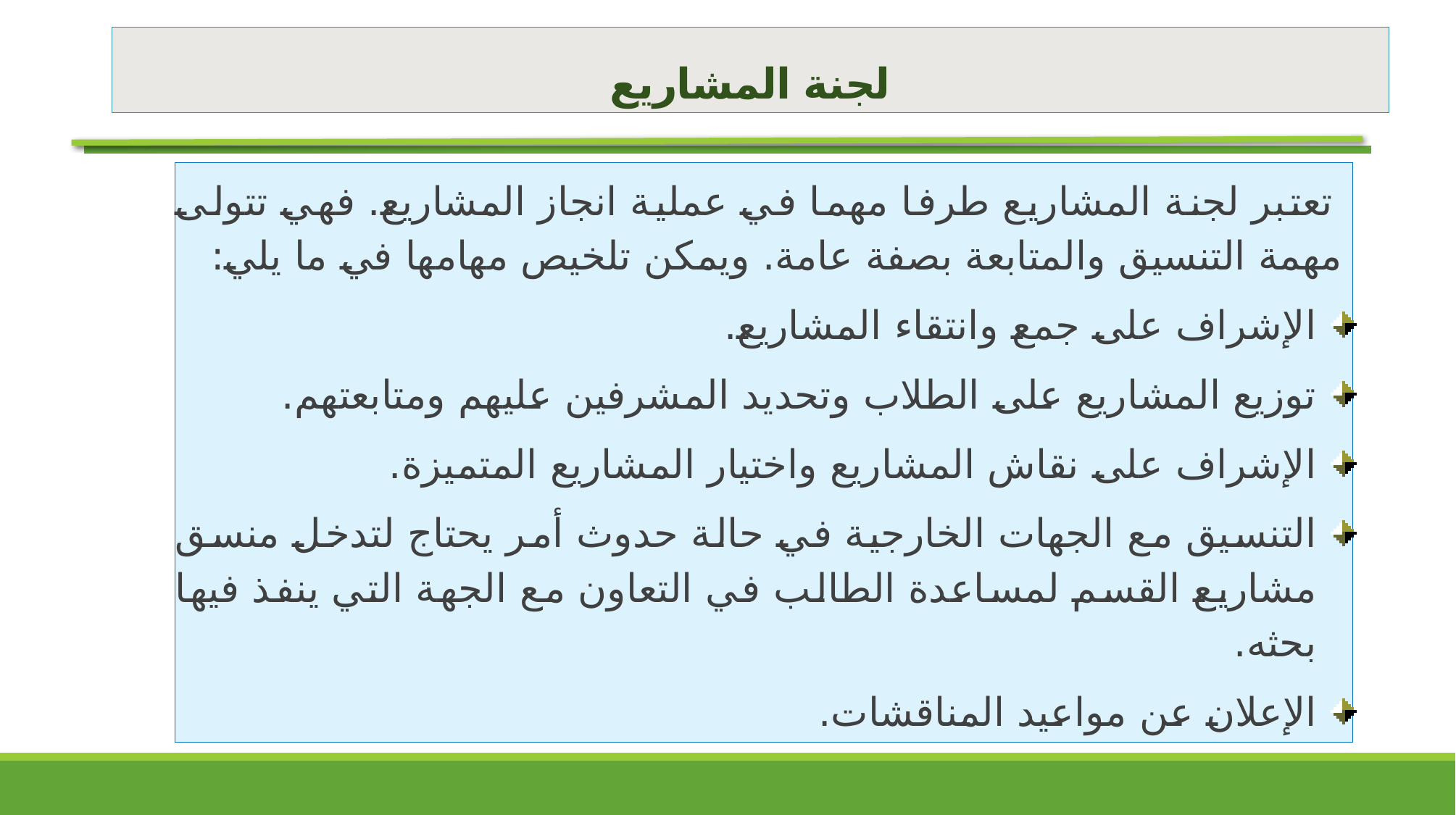

# لجنة المشاريع
 تعتبر لجنة المشاريع طرفا مهما في عملية انجاز المشاريع. فهي تتولى مهمة التنسيق والمتابعة بصفة عامة. ويمكن تلخيص مهامها في ما يلي:
الإشراف على جمع وانتقاء المشاريع.
توزيع المشاريع على الطلاب وتحديد المشرفين عليهم ومتابعتهم.
الإشراف على نقاش المشاريع واختيار المشاريع المتميزة.
التنسيق مع الجهات الخارجية في حالة حدوث أمر يحتاج لتدخل منسق مشاريع القسم لمساعدة الطالب في التعاون مع الجهة التي ينفذ فيها بحثه.
الإعلان عن مواعيد المناقشات.